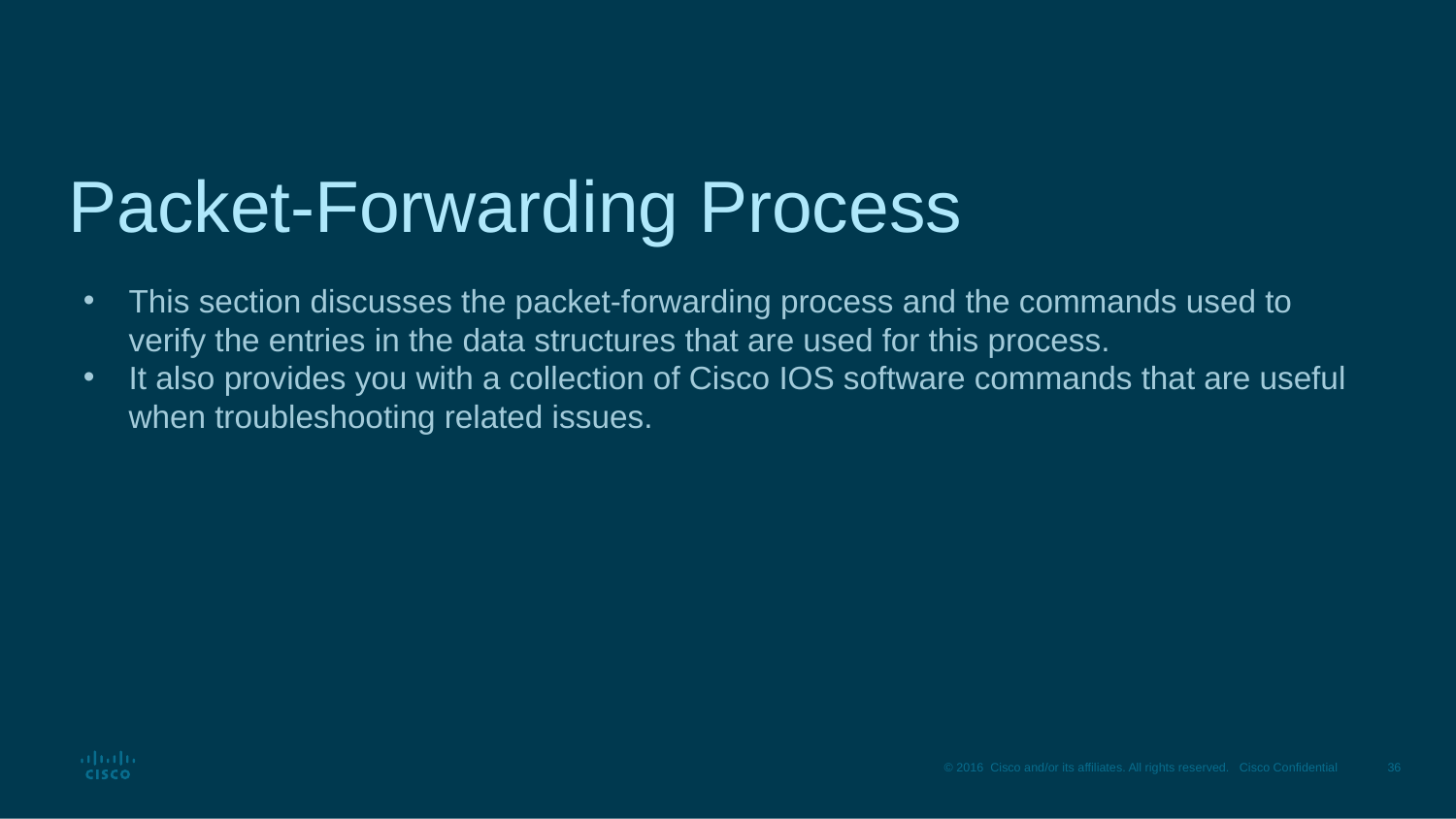

# Packet-Forwarding Process
This section discusses the packet-forwarding process and the commands used to verify the entries in the data structures that are used for this process.
It also provides you with a collection of Cisco IOS software commands that are useful when troubleshooting related issues.